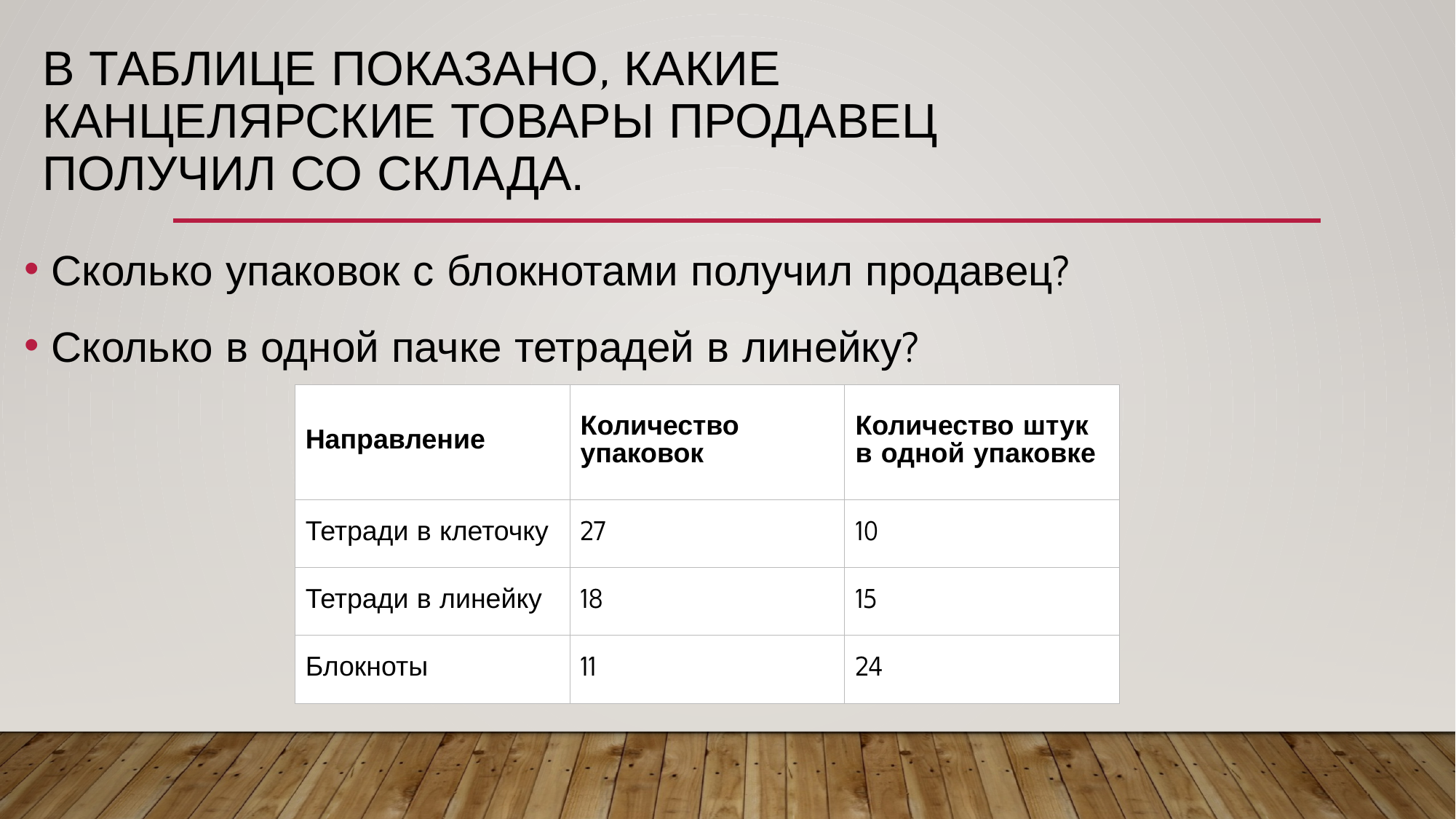

# В таблице показано, какие канцелярские товары продавец получил со склада.
Сколько упаковок с блокнотами получил продавец?
Сколько в одной пачке тетрадей в линейку?

| Направление | Количество упаковок | Количество штук в одной упаковке |
| --- | --- | --- |
| Тетради в клеточку | 27 | 10 |
| Тетради в линейку | 18 | 15 |
| Блокноты | 11 | 24 |